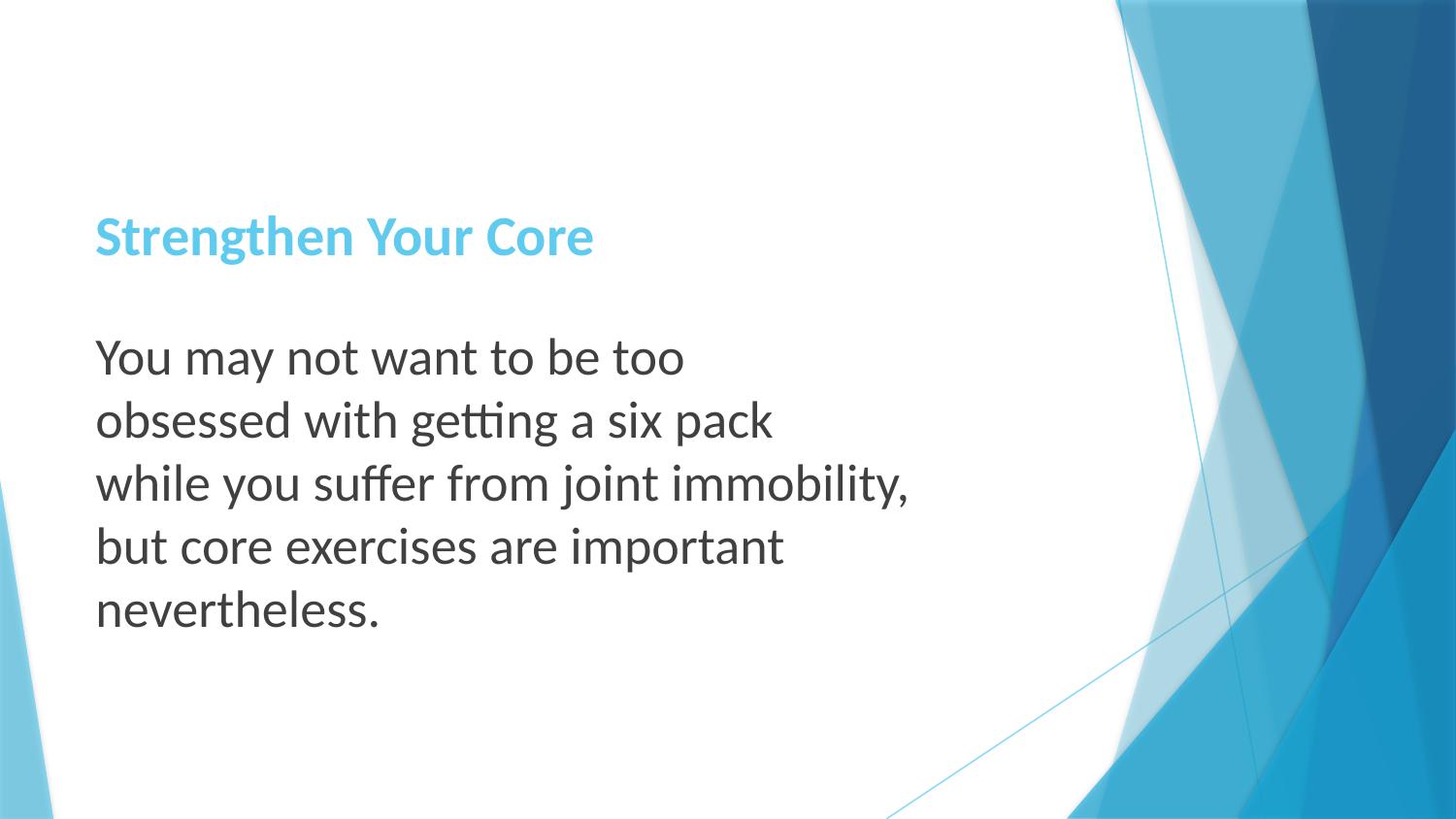

# Strengthen Your Core
You may not want to be too
obsessed with getting a six pack
while you suffer from joint immobility,
but core exercises are important
nevertheless.